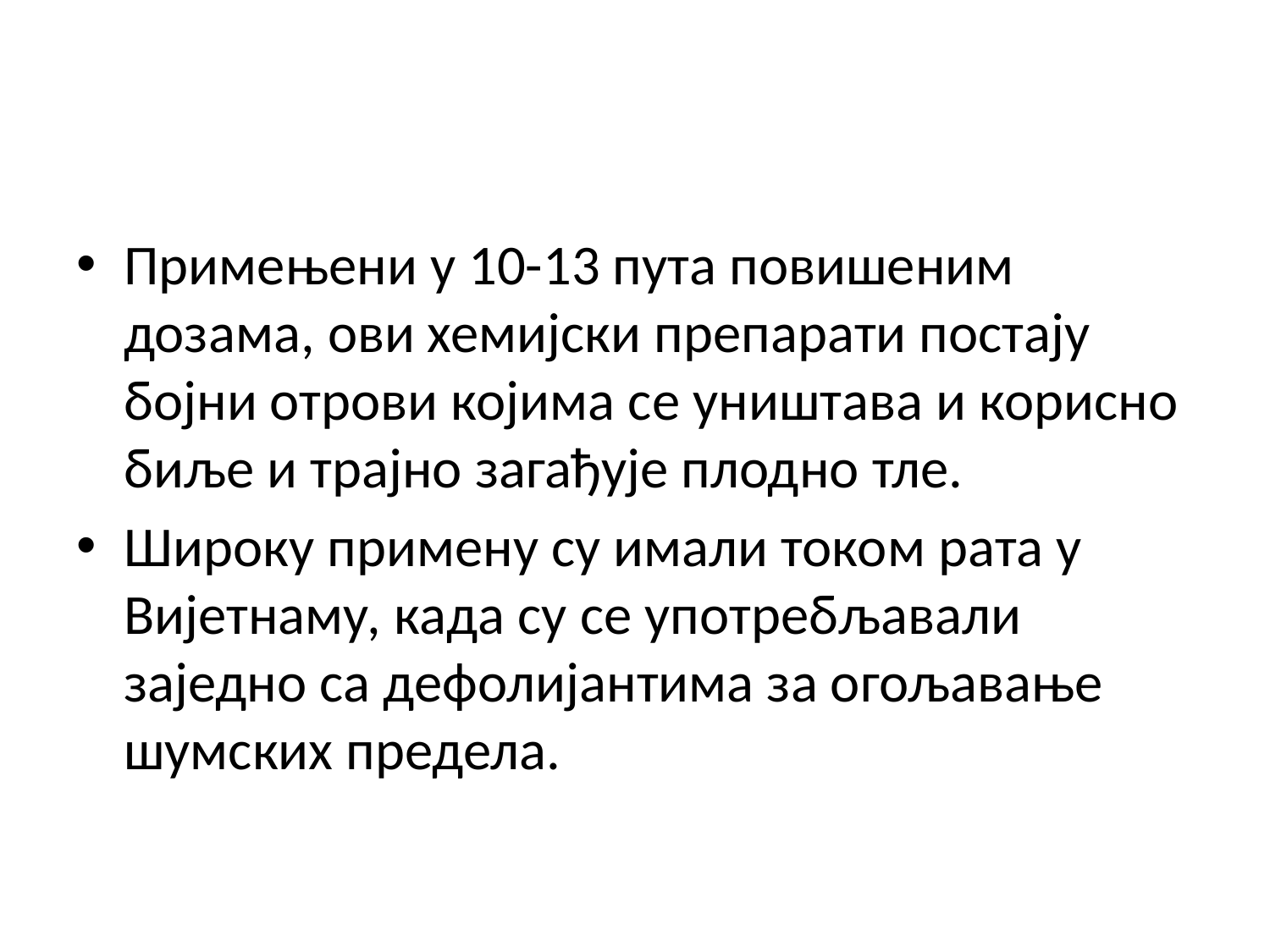

Примењени у 10-13 пута повишеним дозама, ови хемијски препарати постају бојни отрови којима се уништава и корисно биље и трајно загађује плодно тле.
Широку примену су имали током рата у Вијетнаму, када су се употребљавали заједно са дефолијантима за огољавање шумских предела.